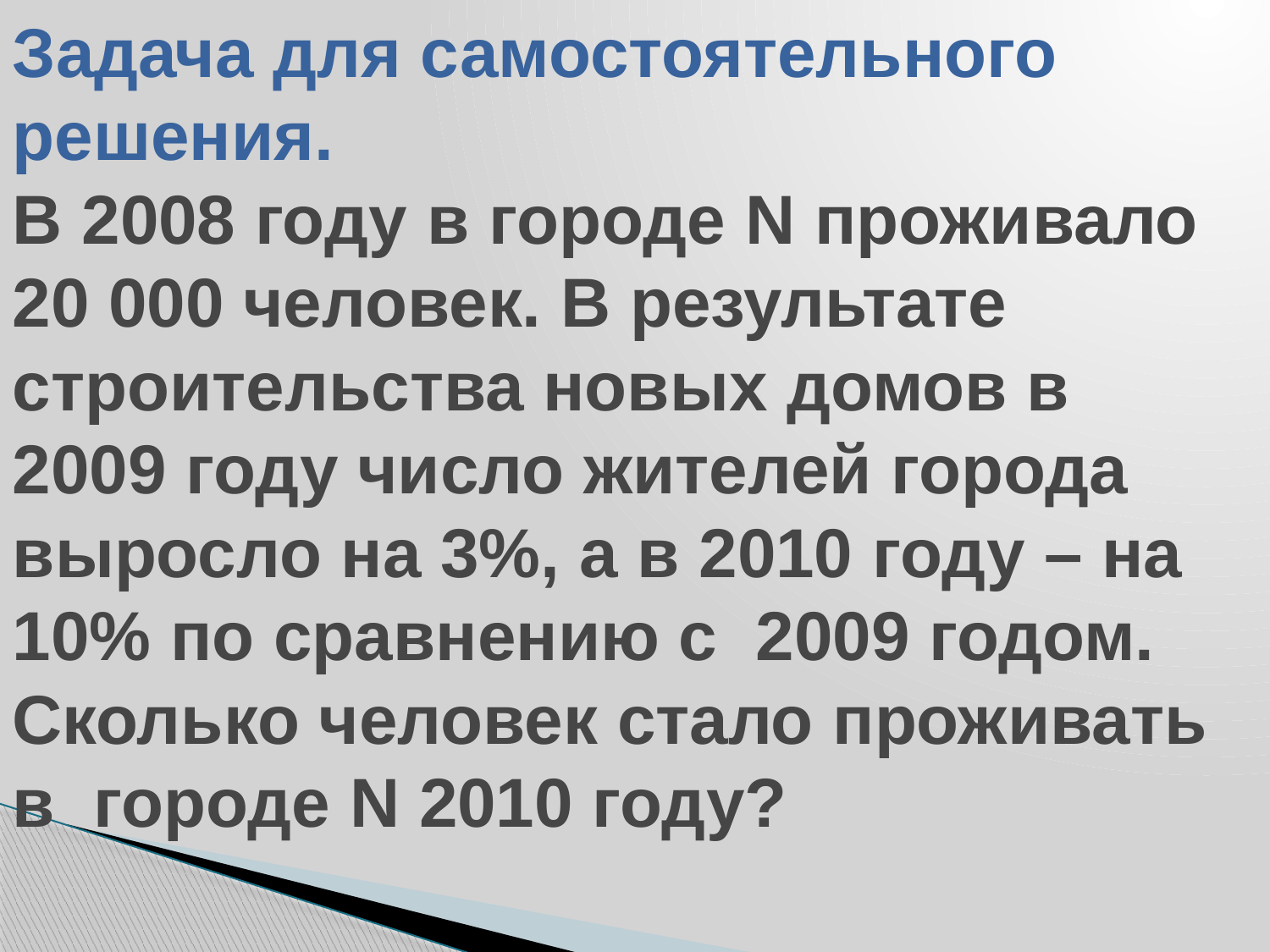

# Задача для самостоятельного решения. В 2008 году в городе N проживало 20 000 человек. В результате строительства новых домов в  2009 году число жителей города выросло на 3%, а в 2010 году – на 10% по сравнению с  2009 годом. Сколько человек стало проживать в  городе N 2010 году?